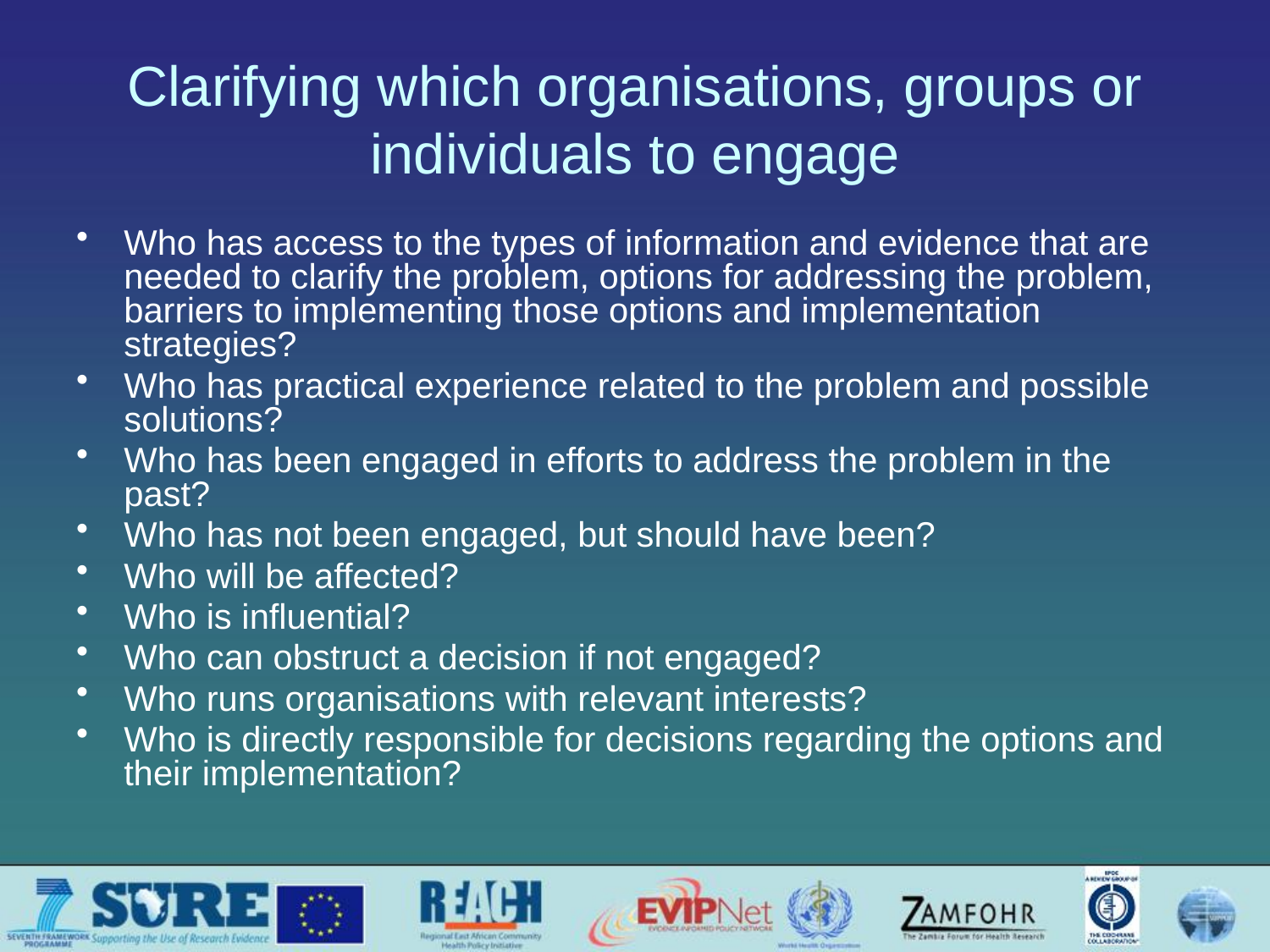

# Clarifying which organisations, groups or individuals to engage
Who has access to the types of information and evidence that are needed to clarify the problem, options for addressing the problem, barriers to implementing those options and implementation strategies?
Who has practical experience related to the problem and possible solutions?
Who has been engaged in efforts to address the problem in the past?
Who has not been engaged, but should have been?
Who will be affected?
Who is influential?
Who can obstruct a decision if not engaged?
Who runs organisations with relevant interests?
Who is directly responsible for decisions regarding the options and their implementation?